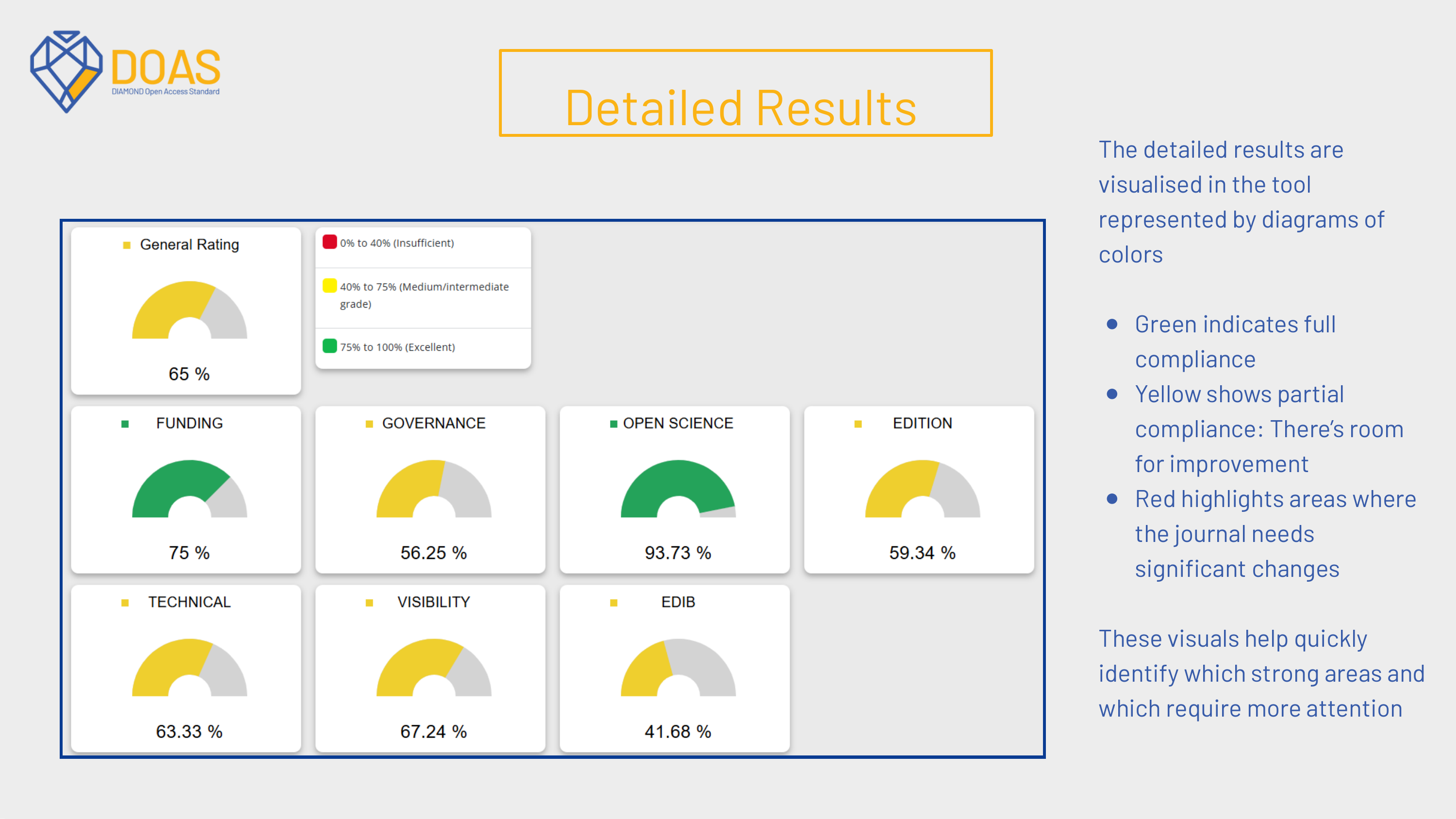

Detailed Results
The detailed results are visualised in the tool represented by diagrams of colors

Green indicates full compliance
Yellow shows partial compliance: There’s room for improvement
Red highlights areas where the journal needs significant changes

These visuals help quickly identify which strong areas and which require more attention